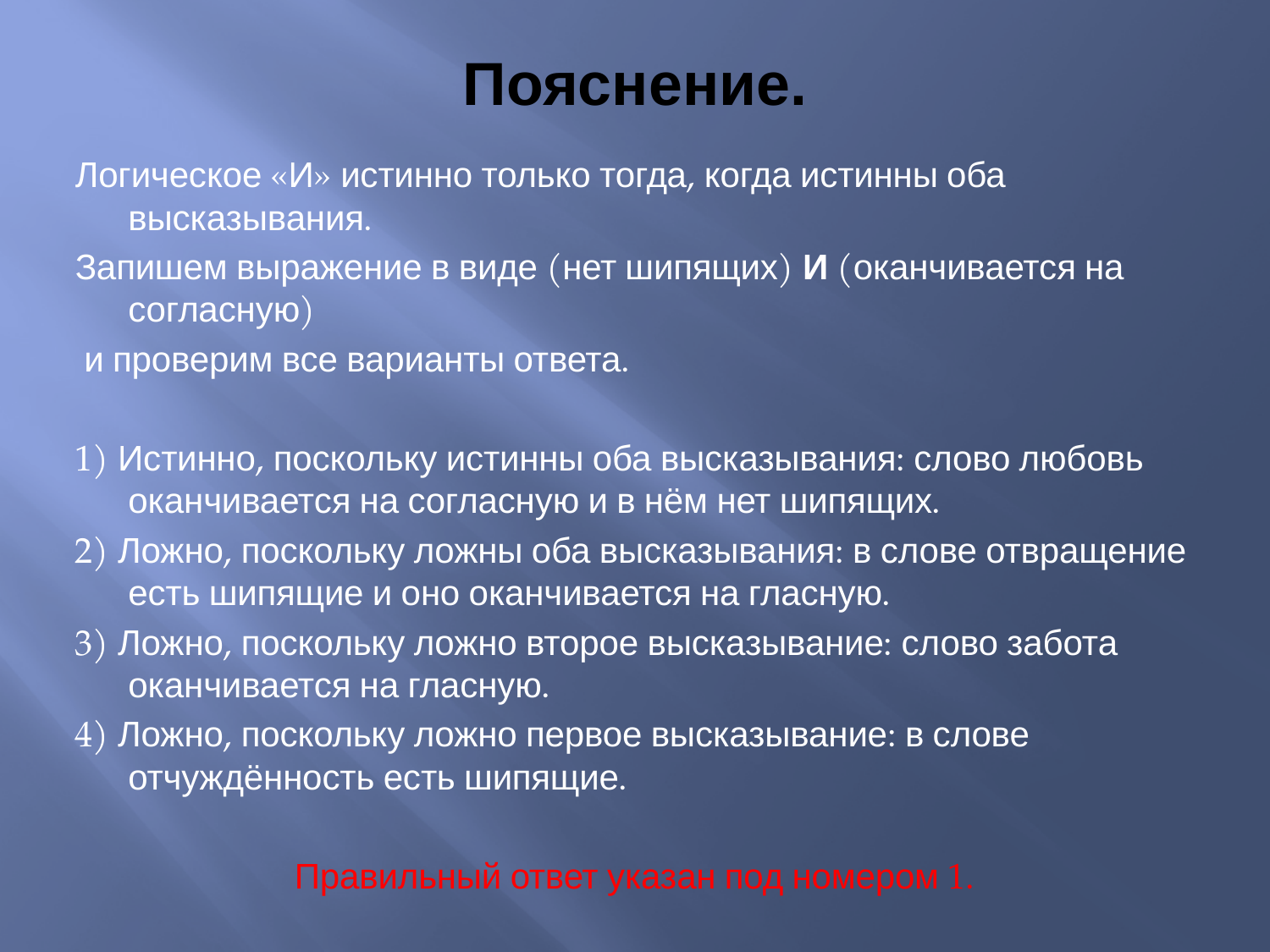

# Пояснение.
Логическое «И» истинно только тогда, когда истинны оба высказывания.
Запишем выражение в виде (нет шипящих) И (оканчивается на согласную)
 и проверим все варианты ответа.

1) Истинно, поскольку истинны оба высказывания: слово любовь оканчивается на согласную и в нём нет шипящих.
2) Ложно, поскольку ложны оба высказывания: в слове отвращение есть шипящие и оно оканчивается на гласную.
3) Ложно, поскольку ложно второе высказывание: слово забота оканчивается на гласную.
4) Ложно, поскольку ложно первое высказывание: в слове отчуждённость есть шипящие.

Правильный ответ указан под номером 1.